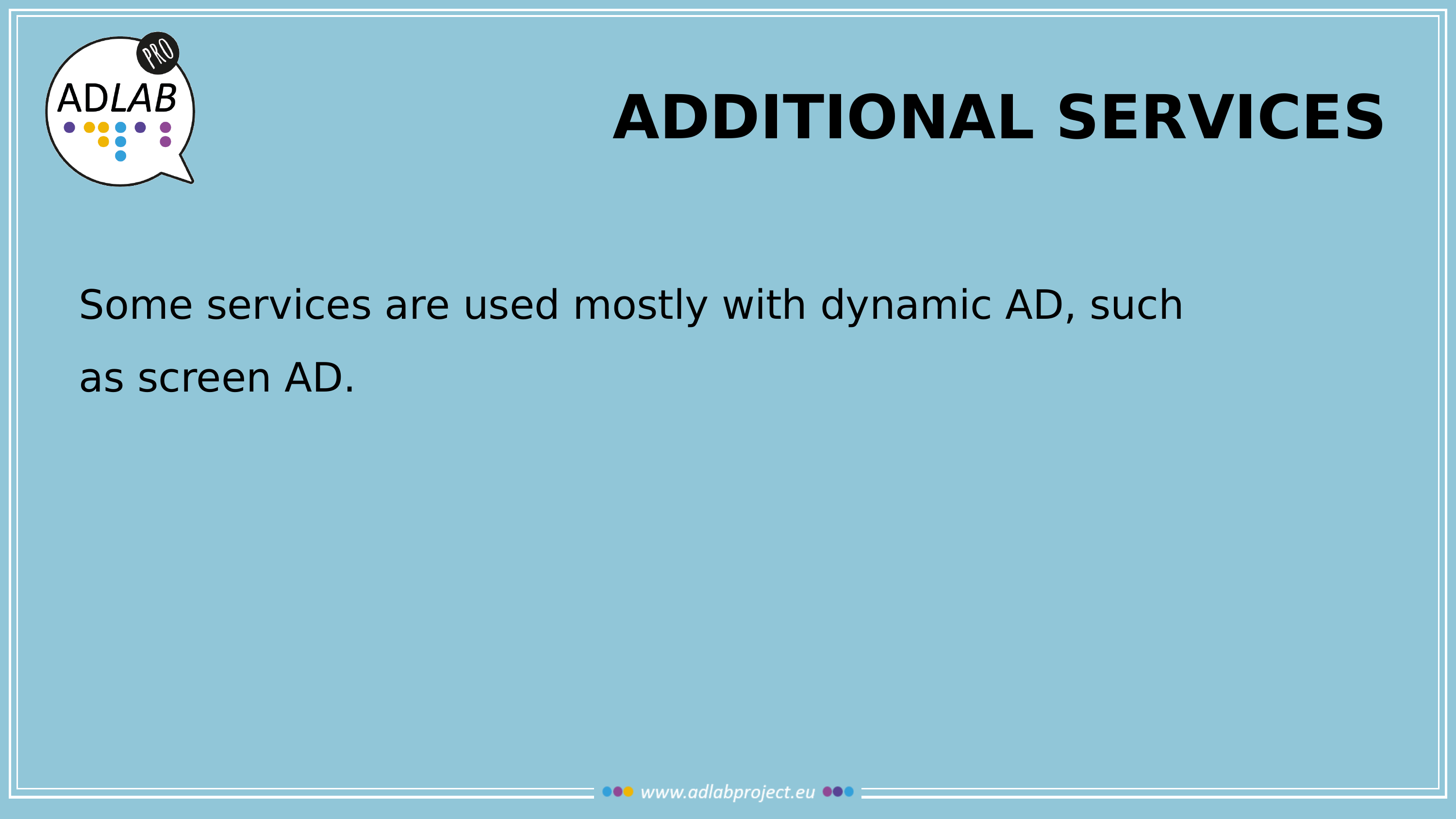

# ADDITIONAL SERVICES
Some services are used mostly with dynamic AD, such as screen AD.